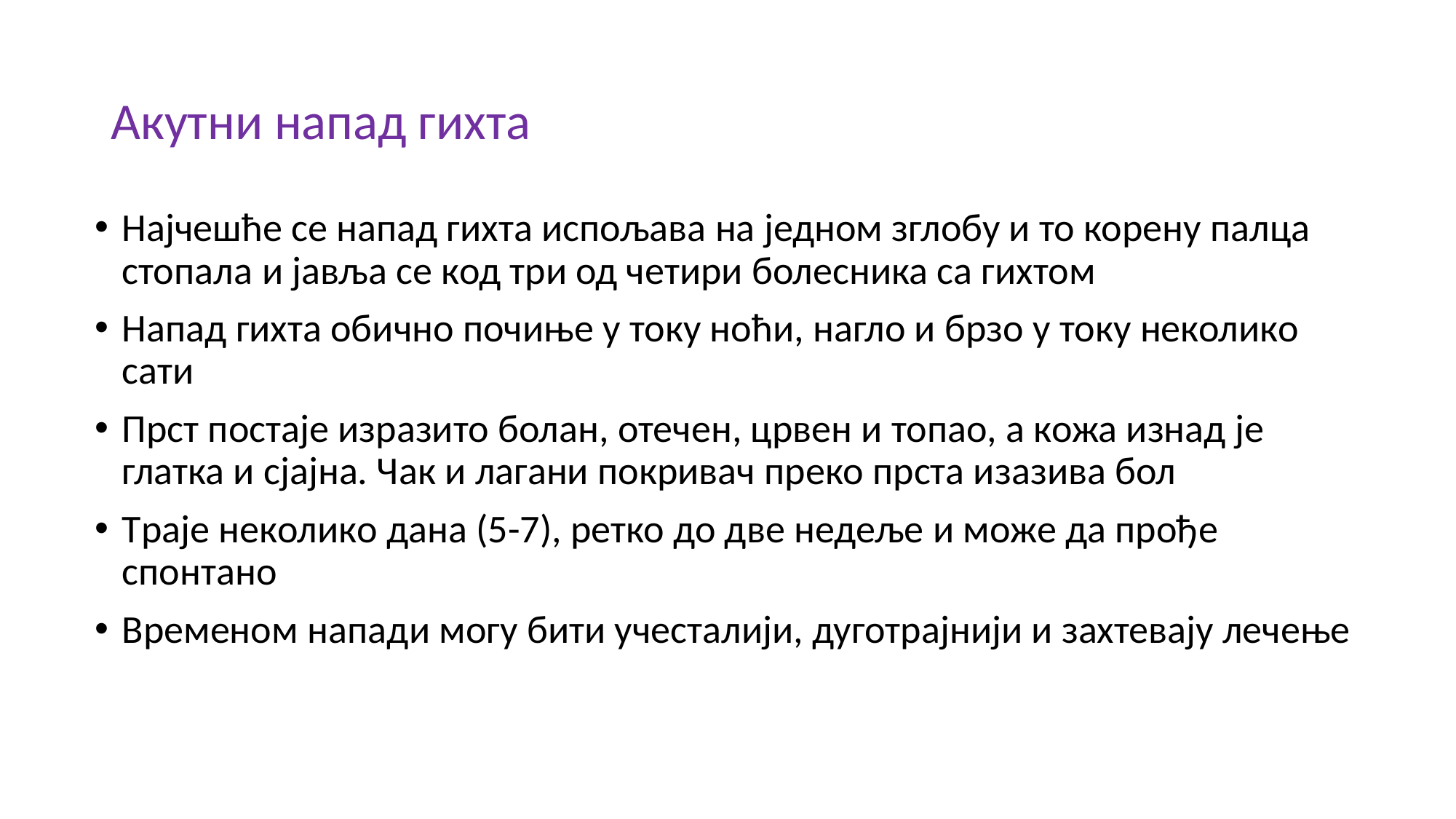

# Акутни напад гихта
Најчешће се напад гихта испољава на једном зглобу и то корену палца стопала и јавља се код три од четири болесника са гихтом
Напад гихта обично почиње у току ноћи, нагло и брзо у току неколико сати
Прст постаје изразито болан, отечен, црвен и топао, а кожа изнад је глатка и сјајна. Чак и лагани покривач преко прста изазива бол
Траје неколико дана (5-7), ретко до две недеље и може да прође спонтано
Временом напади могу бити учесталији, дуготрајнији и захтевају лечење